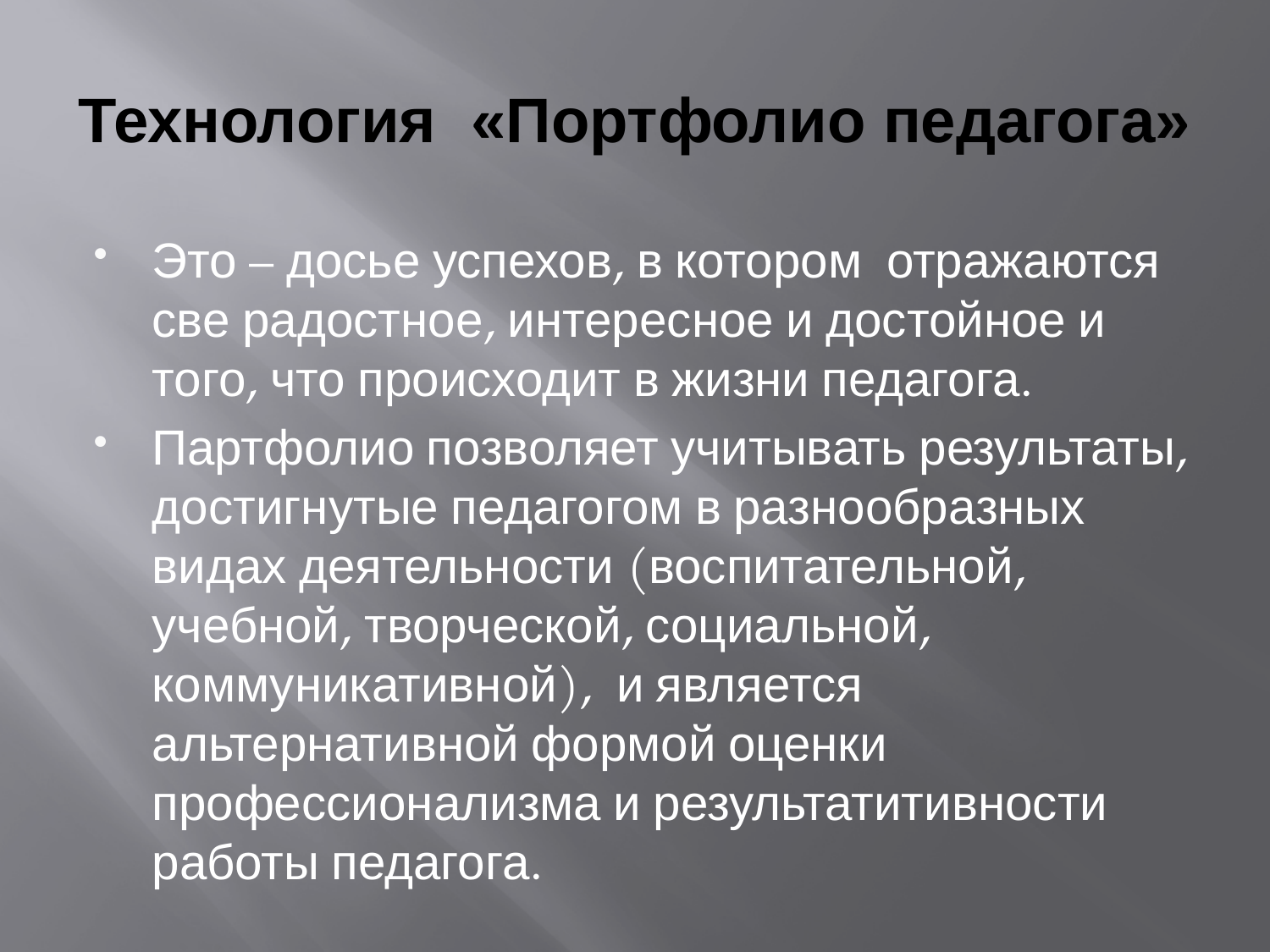

# Технология  «Портфолио педагога»
Это – досье успехов, в котором  отражаются све радостное, интересное и достойное и того, что происходит в жизни педагога.
Партфолио позволяет учитывать результаты, достигнутые педагогом в разнообразных видах деятельности (воспитательной, учебной, творческой, социальной, коммуникативной),  и является альтернативной формой оценки профессионализма и результатитивности работы педагога.